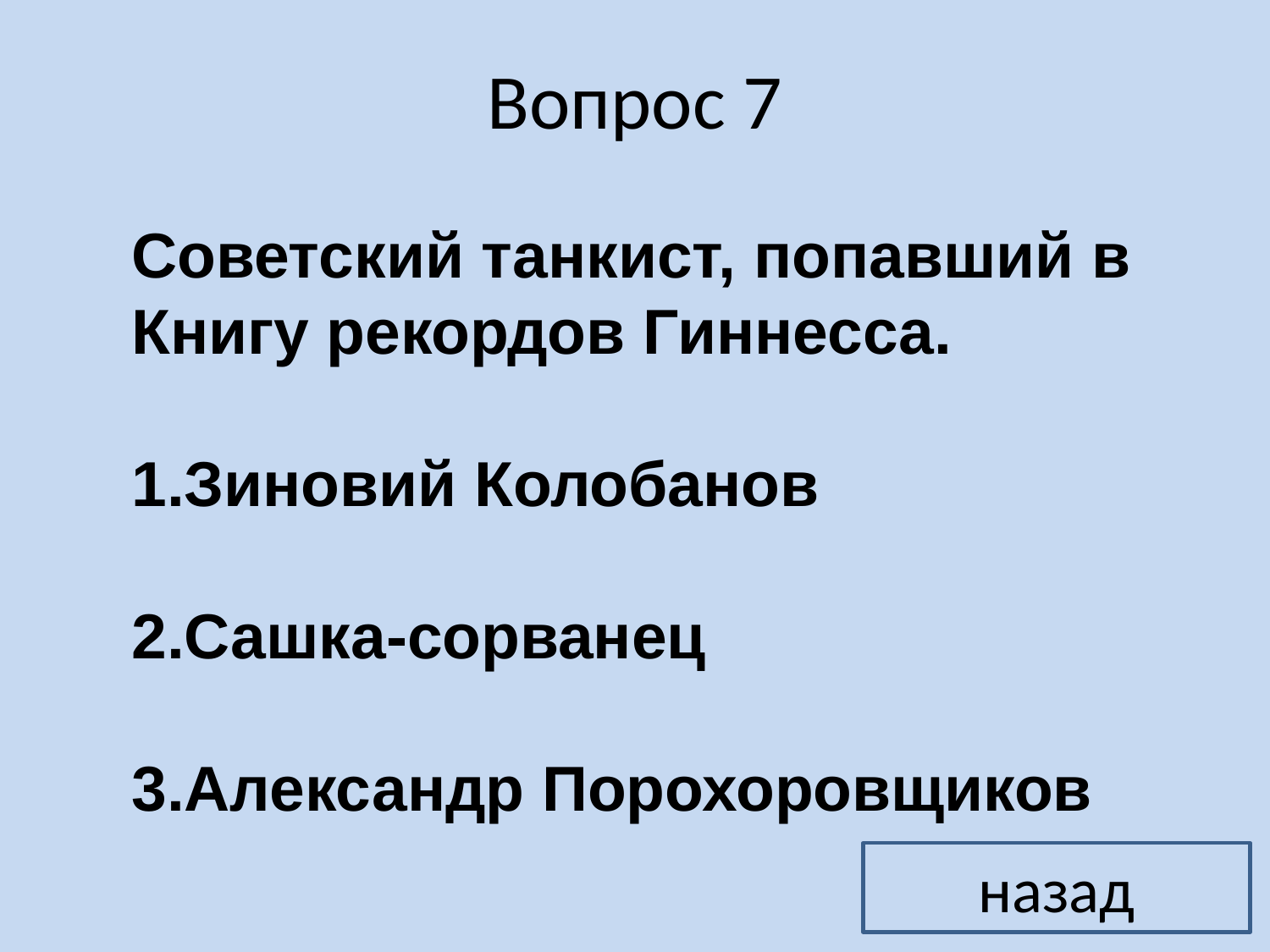

# Вопрос 7
Советский танкист, попавший в
Книгу рекордов Гиннесса.

Зиновий Колобанов

Сашка-сорванец

Александр Порохоровщиков

назад